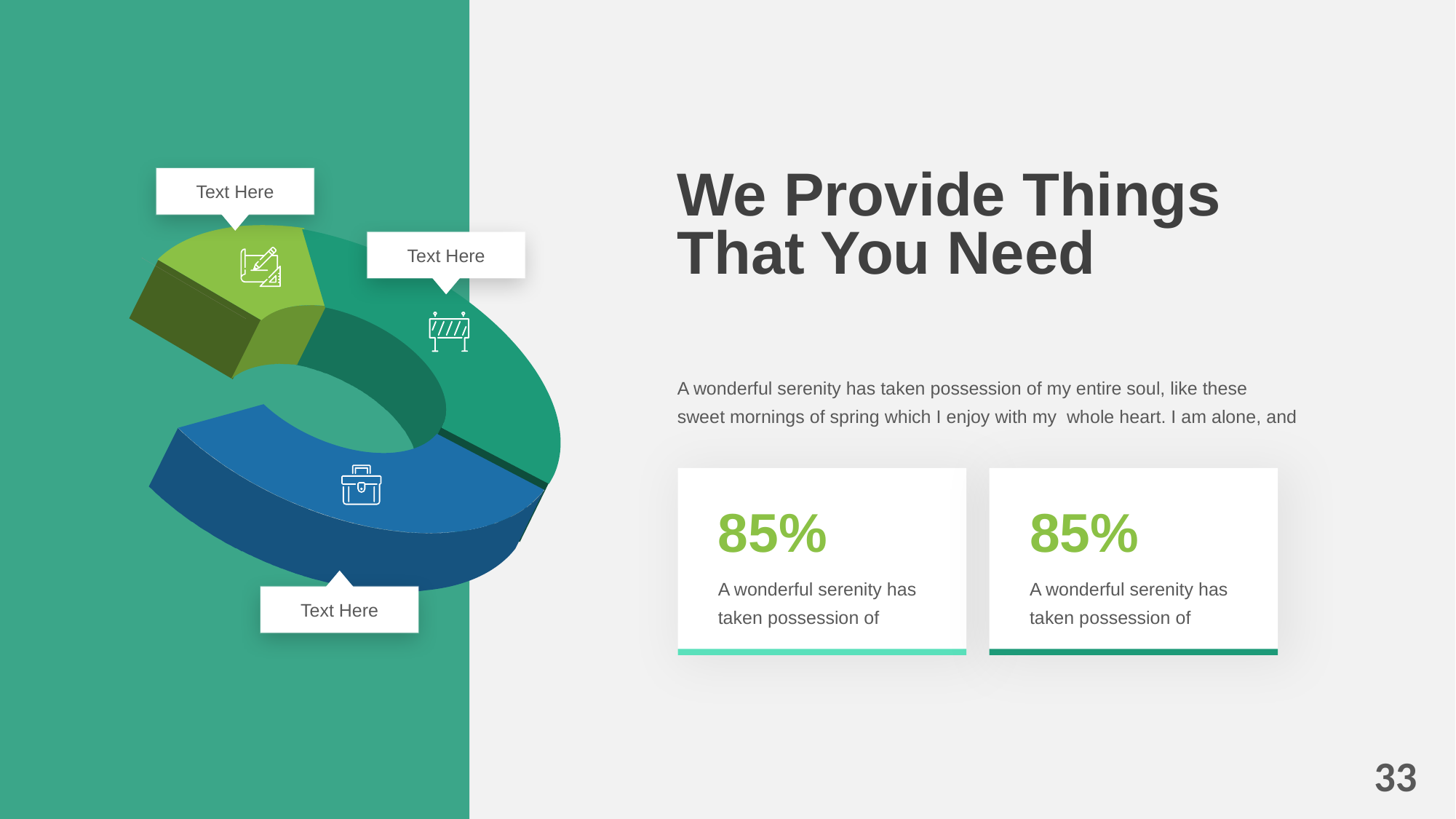

We Provide Things That You Need

Text Here

Text Here

A wonderful serenity has taken possession of my entire soul, like these
sweet mornings of spring which I enjoy with my  whole heart. I am alone, and

85%
A wonderful serenity has taken possession of

85%
A wonderful serenity has taken possession of

Text Here